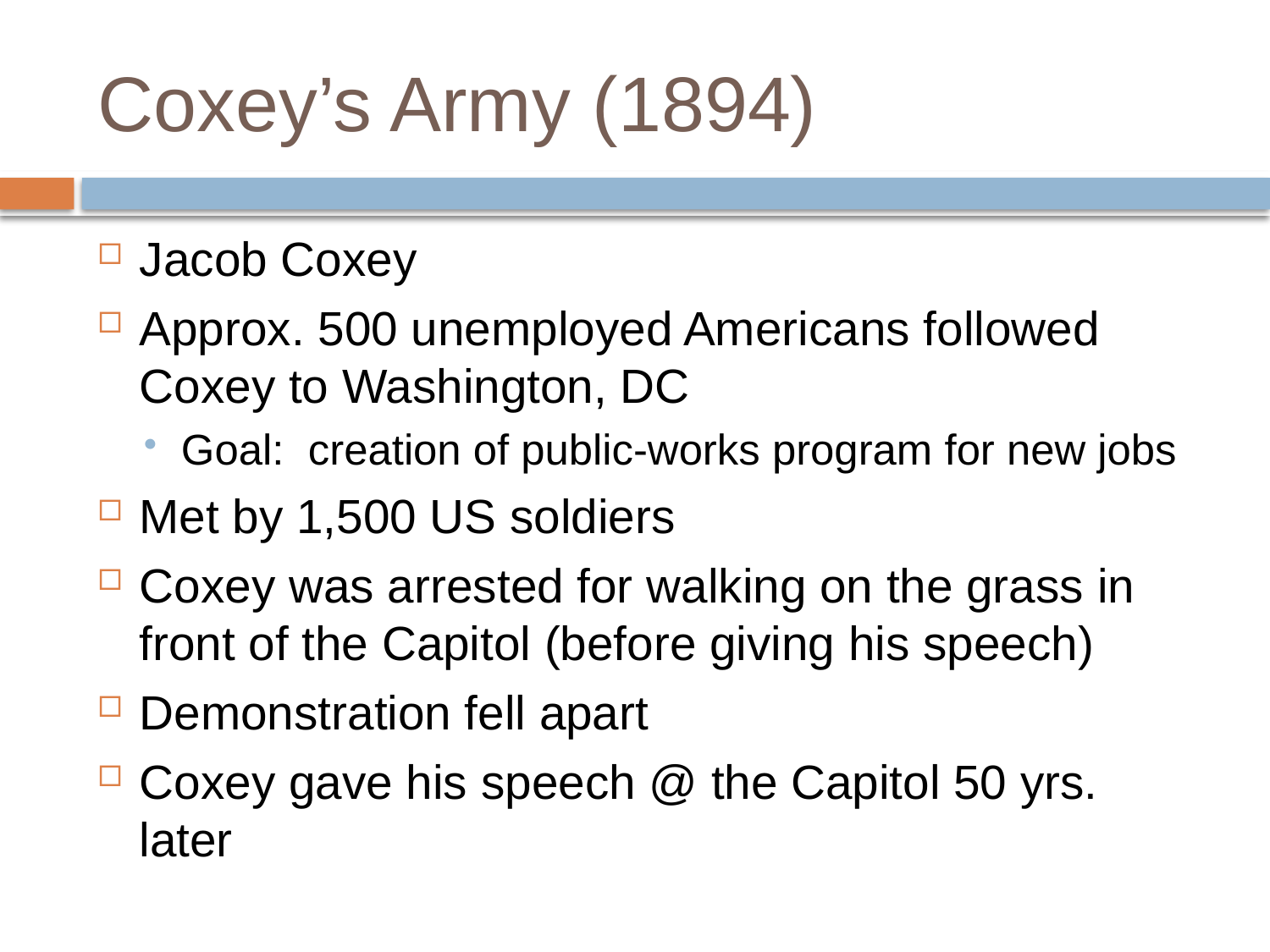

# Coxey’s Army (1894)
Jacob Coxey
Approx. 500 unemployed Americans followed Coxey to Washington, DC
Goal:  creation of public-works program for new jobs
Met by 1,500 US soldiers
Coxey was arrested for walking on the grass in front of the Capitol (before giving his speech)
Demonstration fell apart
Coxey gave his speech @ the Capitol 50 yrs. later